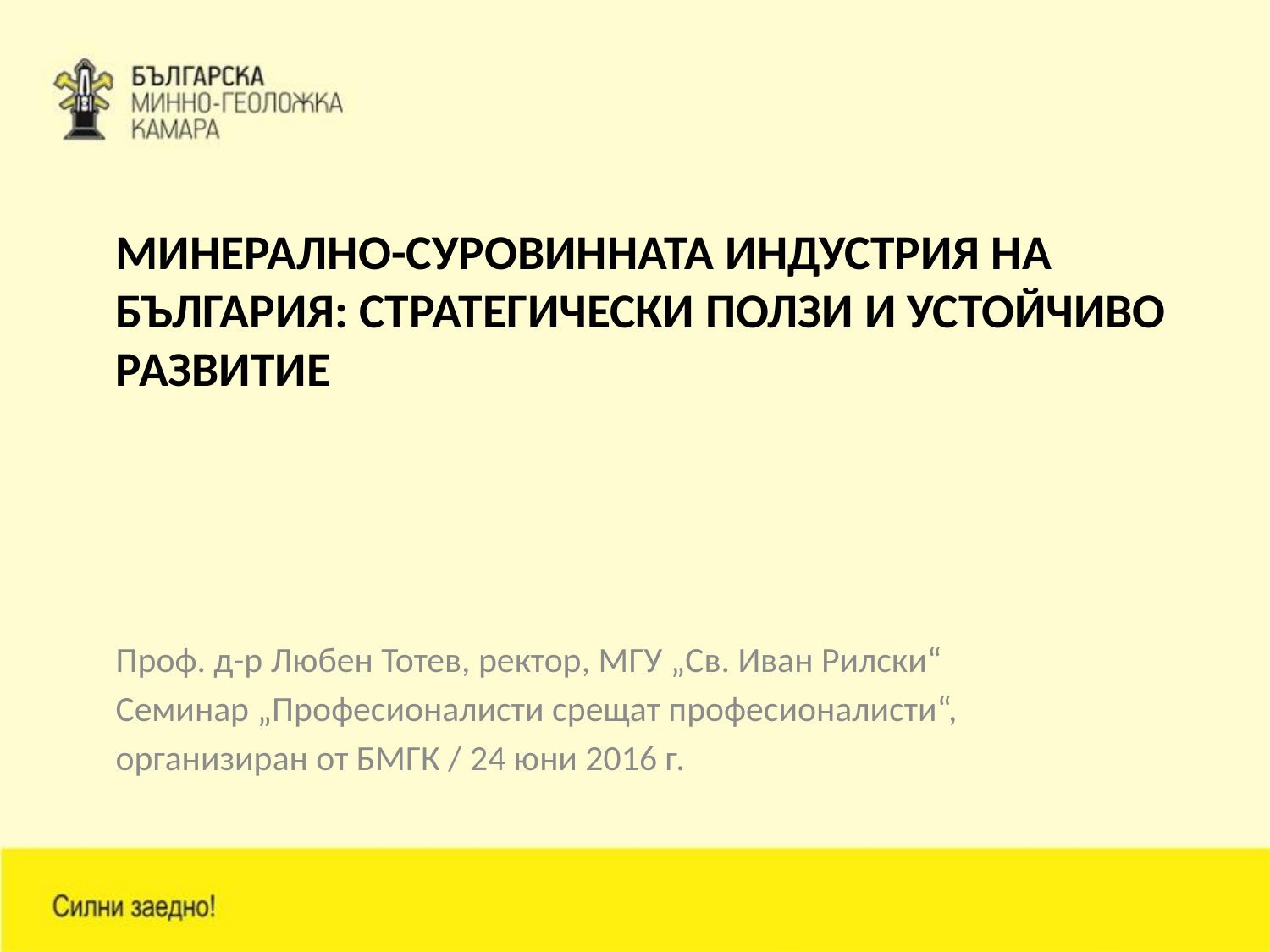

# Минерално-суровинната индустрия на България: стратегически ползи и устойчиво развитие
Проф. д-р Любен Тотев, ректор, МГУ „Св. Иван Рилски“
Семинар „Професионалисти срещат професионалисти“,
организиран от БМГК / 24 юни 2016 г.